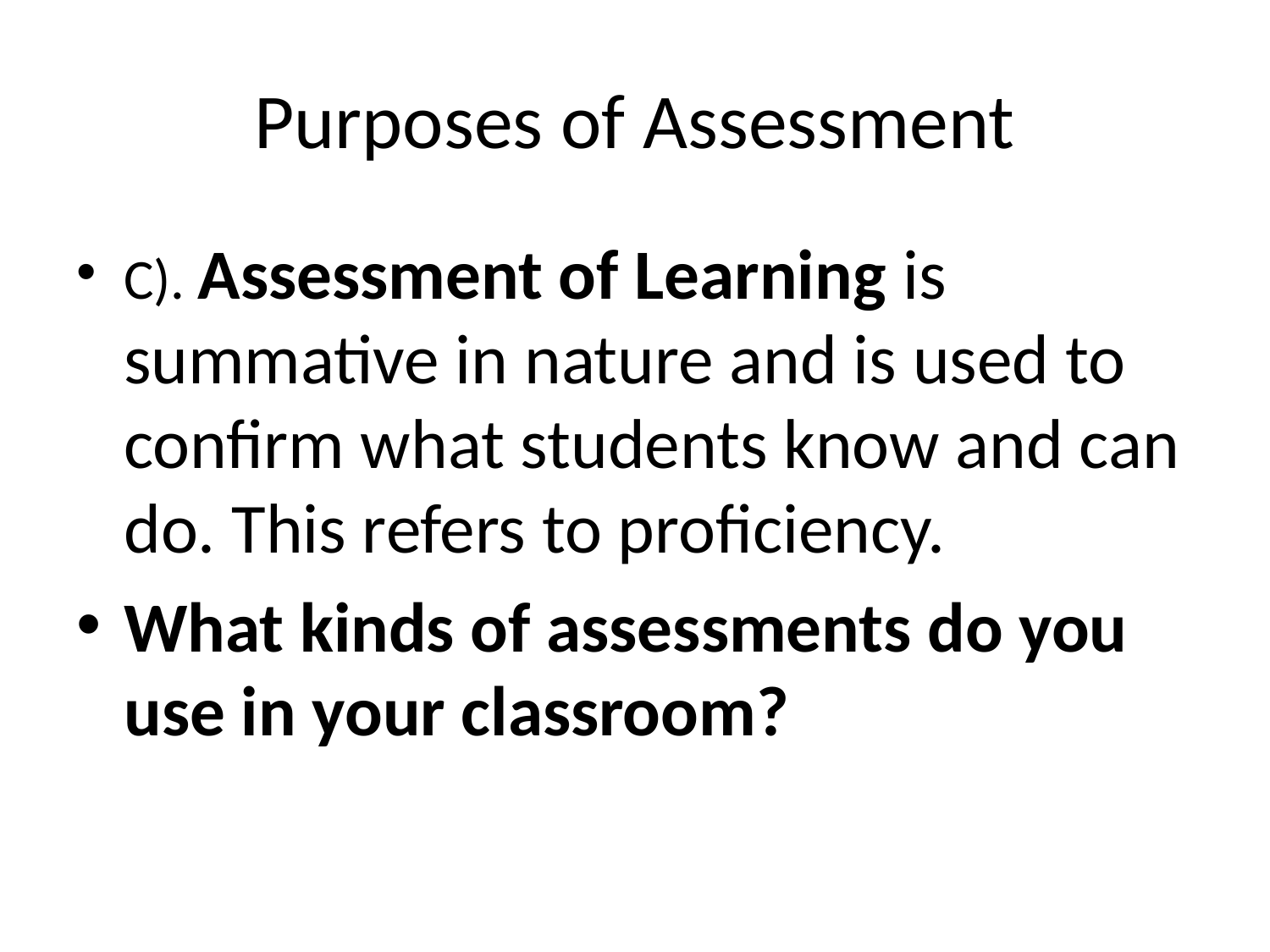

# Purposes of Assessment
C). Assessment of Learning is summative in nature and is used to confirm what students know and can do. This refers to proficiency.
What kinds of assessments do you use in your classroom?